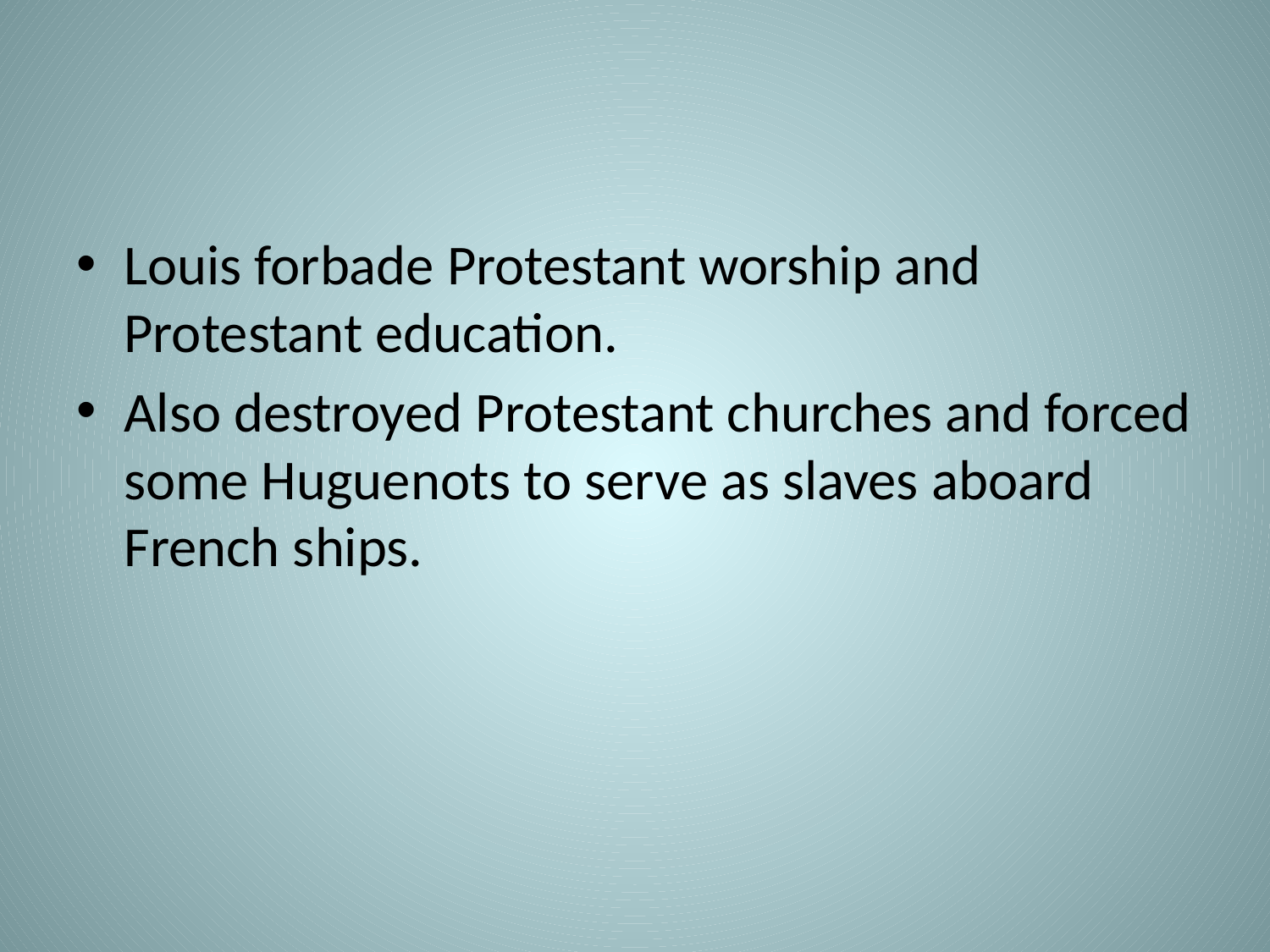

#
Louis forbade Protestant worship and Protestant education.
Also destroyed Protestant churches and forced some Huguenots to serve as slaves aboard French ships.